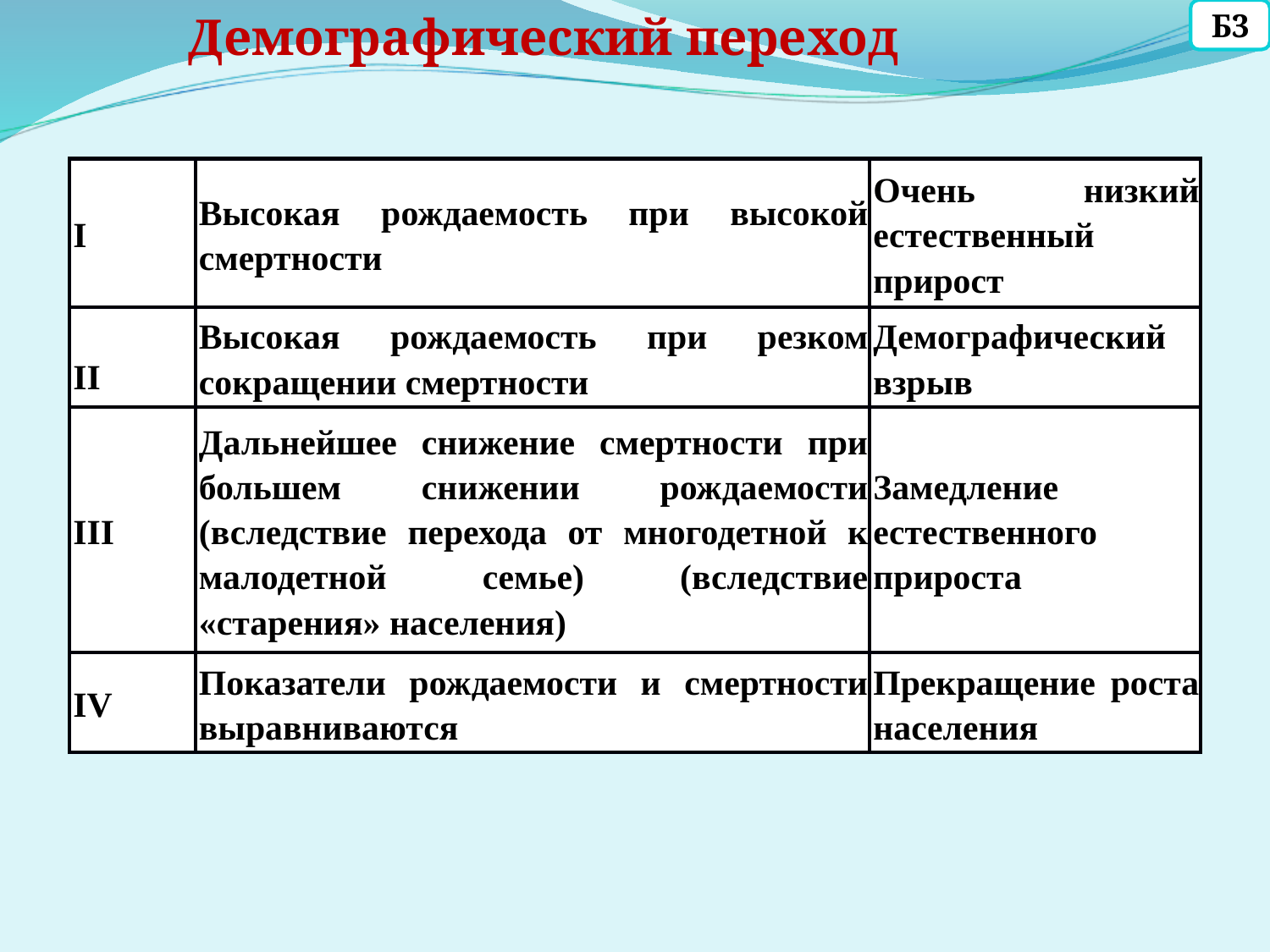

Демографический переход
Б3
| I | Высокая рождаемость при высокой смертности | Очень низкий естественный прирост |
| --- | --- | --- |
| II | Высокая рождаемость при резком сокращении смертности | Демографический взрыв |
| III | Дальнейшее снижение смертности при большем снижении рождаемости (вследствие перехода от многодетной к малодетной семье) (вследствие «старения» населения) | Замедление естественного прироста |
| IV | Показатели рождаемости и смертности выравниваются | Прекращение роста населения |